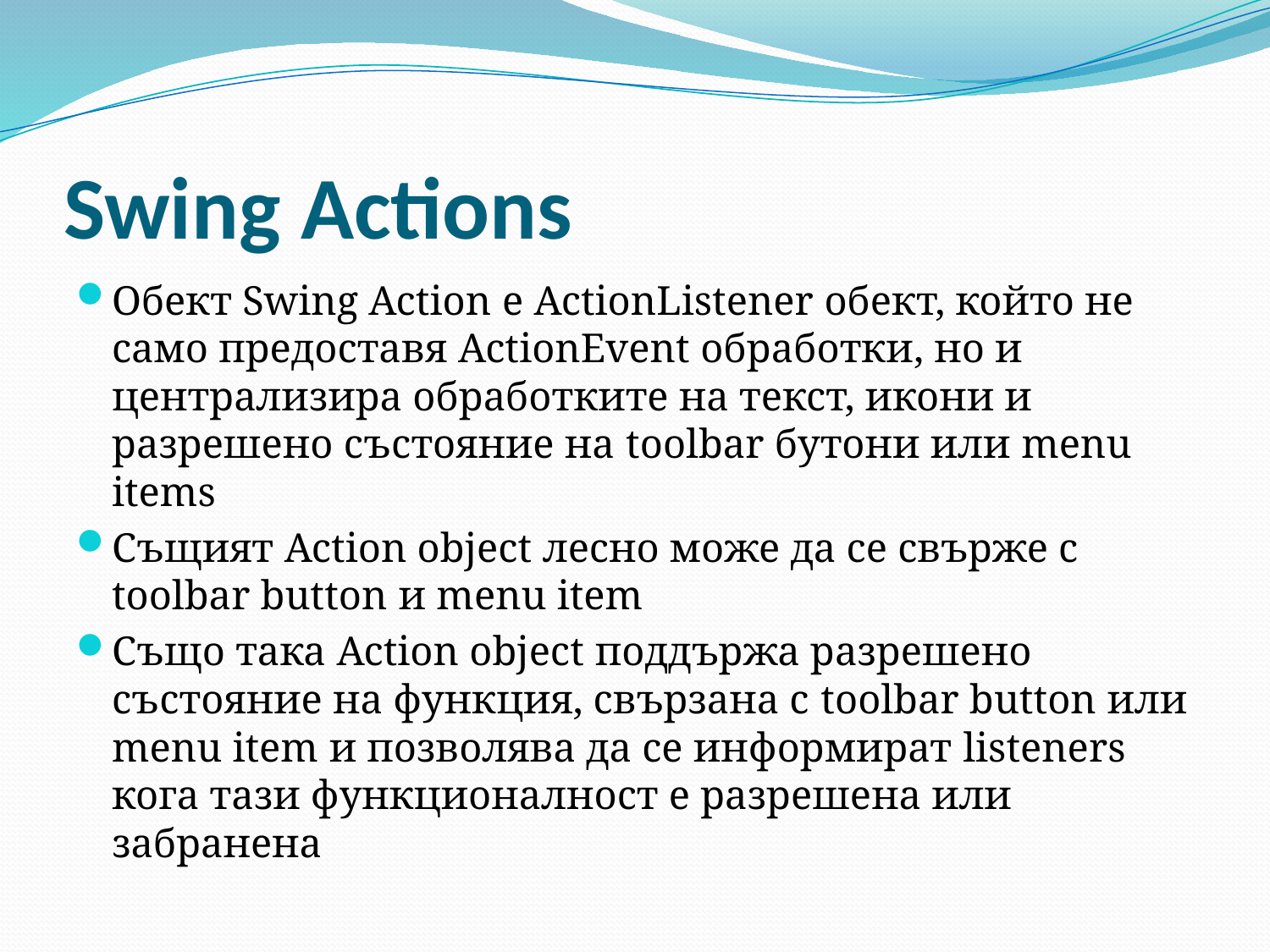

# Swing Actions
Обект Swing Action е ActionListener обект, който не само предоставя ActionEvent обработки, но и централизира обработките на текст, икони и разрешено състояние на toolbar бутони или menu items
Същият Action object лесно може да се свърже с toolbar button и menu item
Също така Action object поддържа разрешено състояние на функция, свързана с toolbar button или menu item и позволява да се информират listeners кога тази функционалност е разрешена или забранена